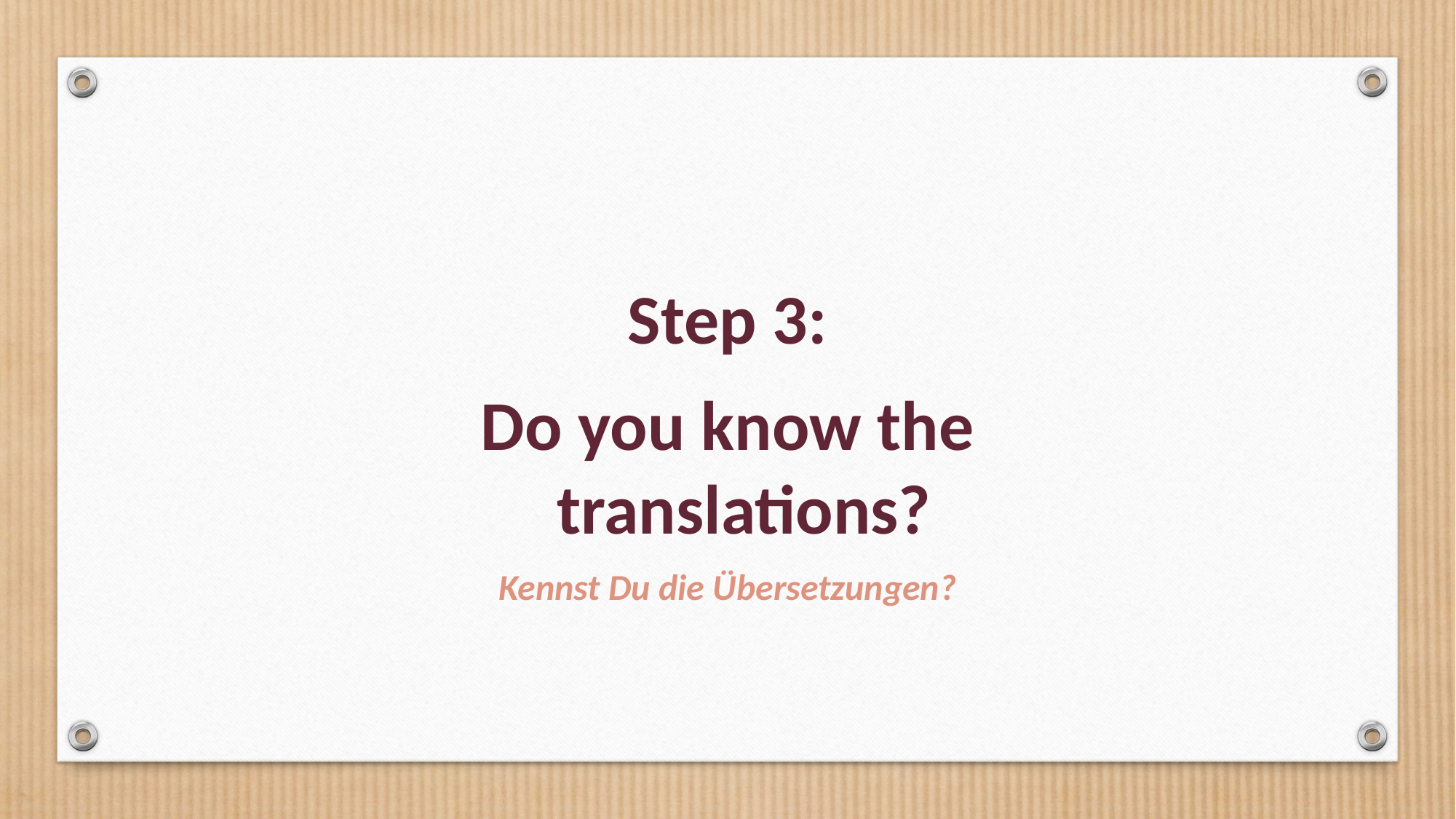

Step 3:
Do you know the translations?
Kennst Du die Übersetzungen?